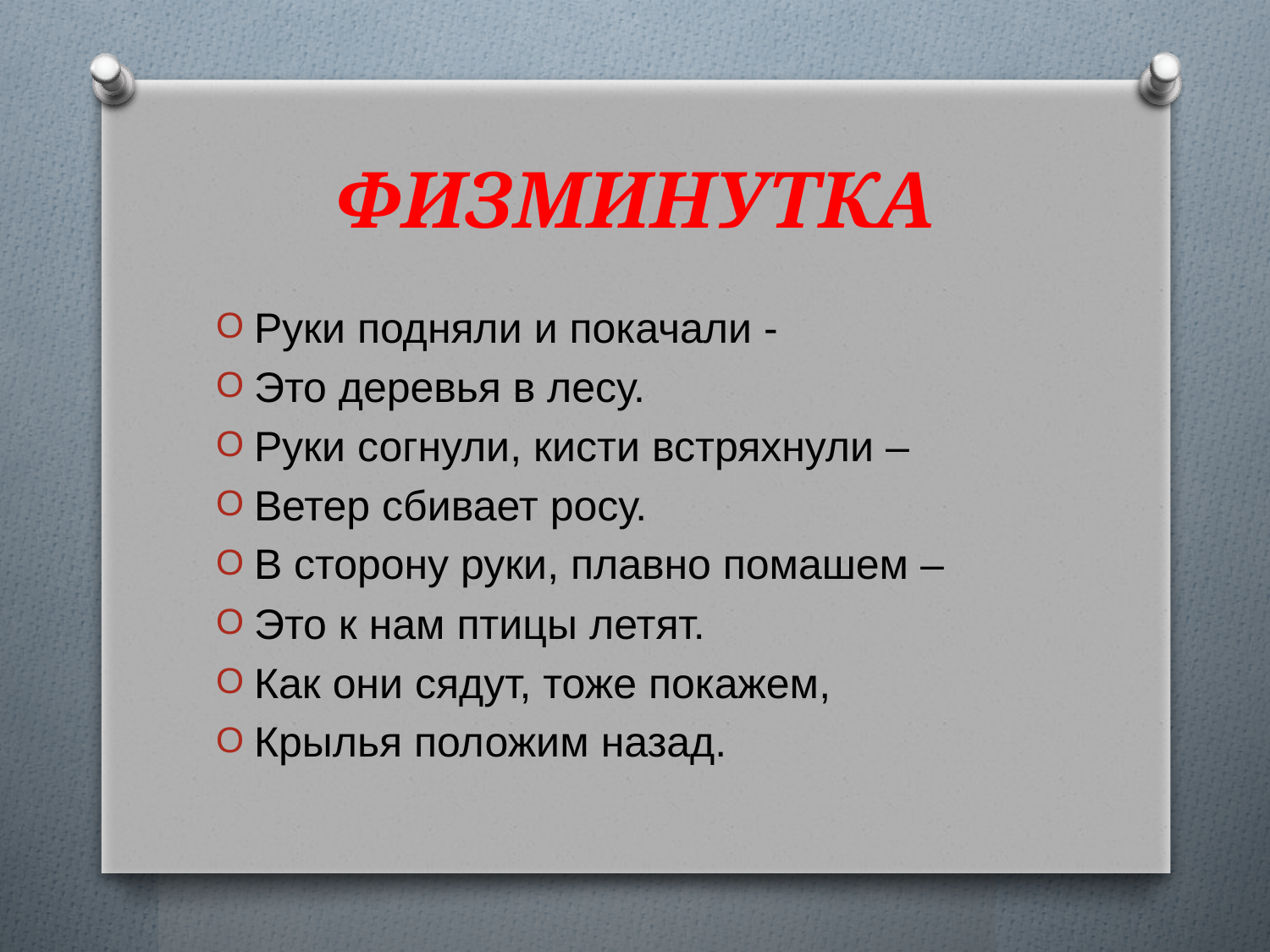

# ФИЗМИНУТКА
Руки подняли и покачали -
Это деревья в лесу.
Руки согнули, кисти встряхнули –
Ветер сбивает росу.
В сторону руки, плавно помашем –
Это к нам птицы летят.
Как они сядут, тоже покажем,
Крылья положим назад.